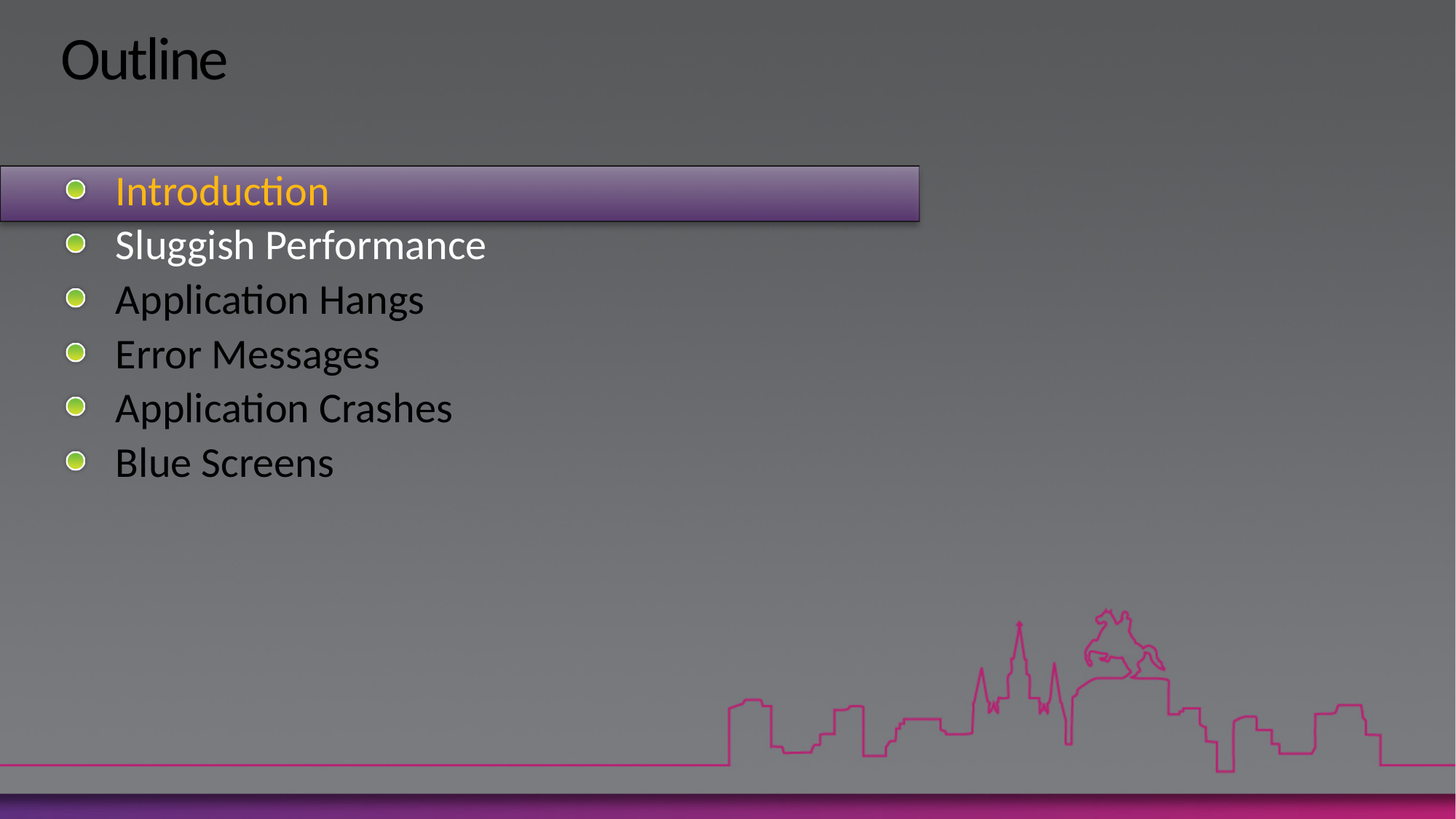

# Outline

Introduction
Sluggish Performance
Application Hangs
Error Messages
Application Crashes
Blue Screens